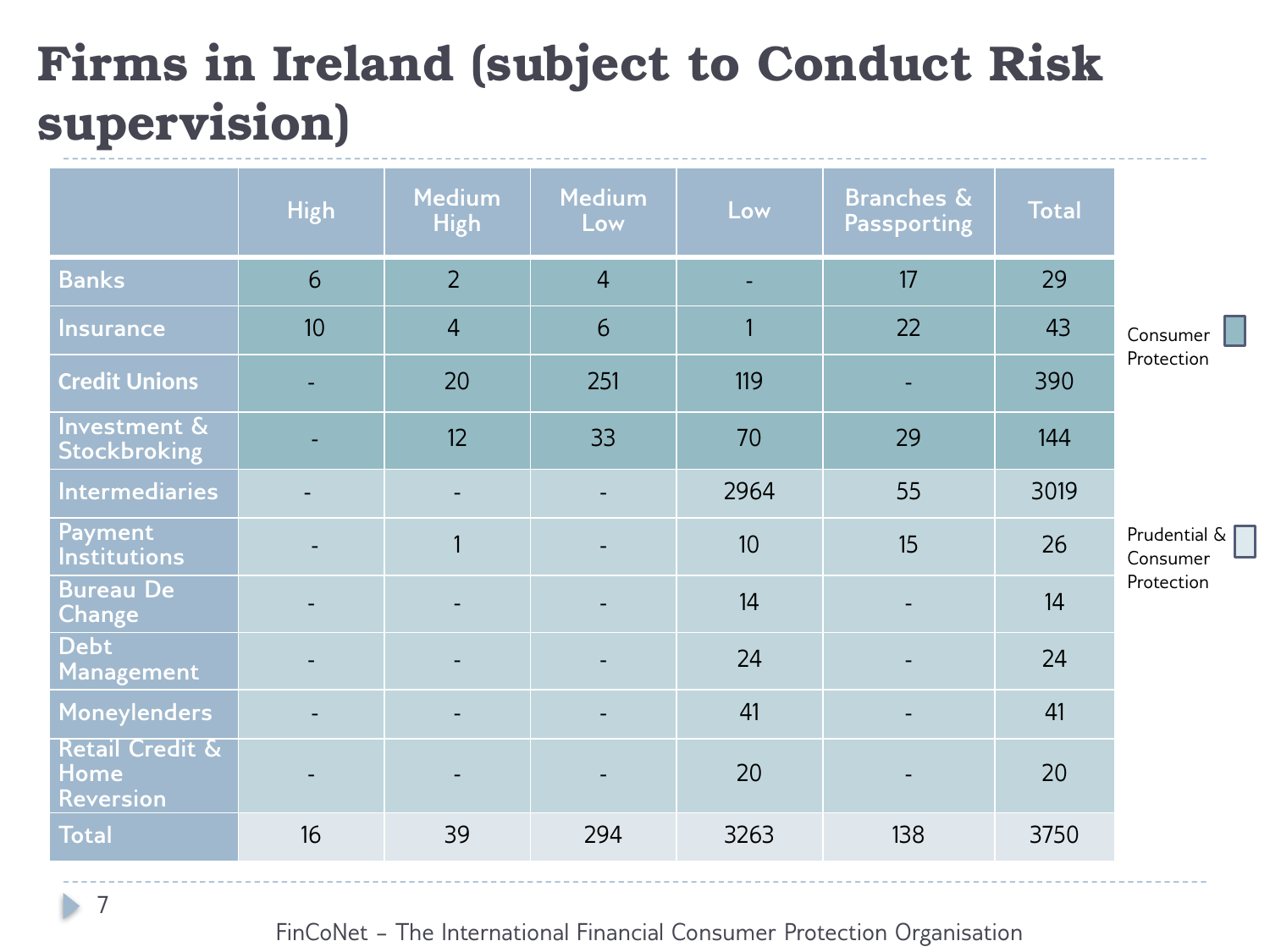

# Firms in Ireland (subject to Conduct Risk supervision)
|  | High | Medium High | Medium Low | Low | Branches & Passporting | Total |
| --- | --- | --- | --- | --- | --- | --- |
| Banks | 6 | 2 | 4 | - | 17 | 29 |
| Insurance | 10 | 4 | 6 | 1 | 22 | 43 |
| Credit Unions | - | 20 | 251 | 119 | - | 390 |
| Investment & Stockbroking | - | 12 | 33 | 70 | 29 | 144 |
| Intermediaries | - | - | - | 2964 | 55 | 3019 |
| Payment Institutions | - | 1 | - | 10 | 15 | 26 |
| Bureau De Change | - | - | - | 14 | - | 14 |
| Debt Management | - | - | - | 24 | - | 24 |
| Moneylenders | - | - | - | 41 | - | 41 |
| Retail Credit & Home Reversion | - | - | - | 20 | - | 20 |
| Total | 16 | 39 | 294 | 3263 | 138 | 3750 |
Consumer Protection

Prudential & Consumer Protection

7
FinCoNet – The International Financial Consumer Protection Organisation